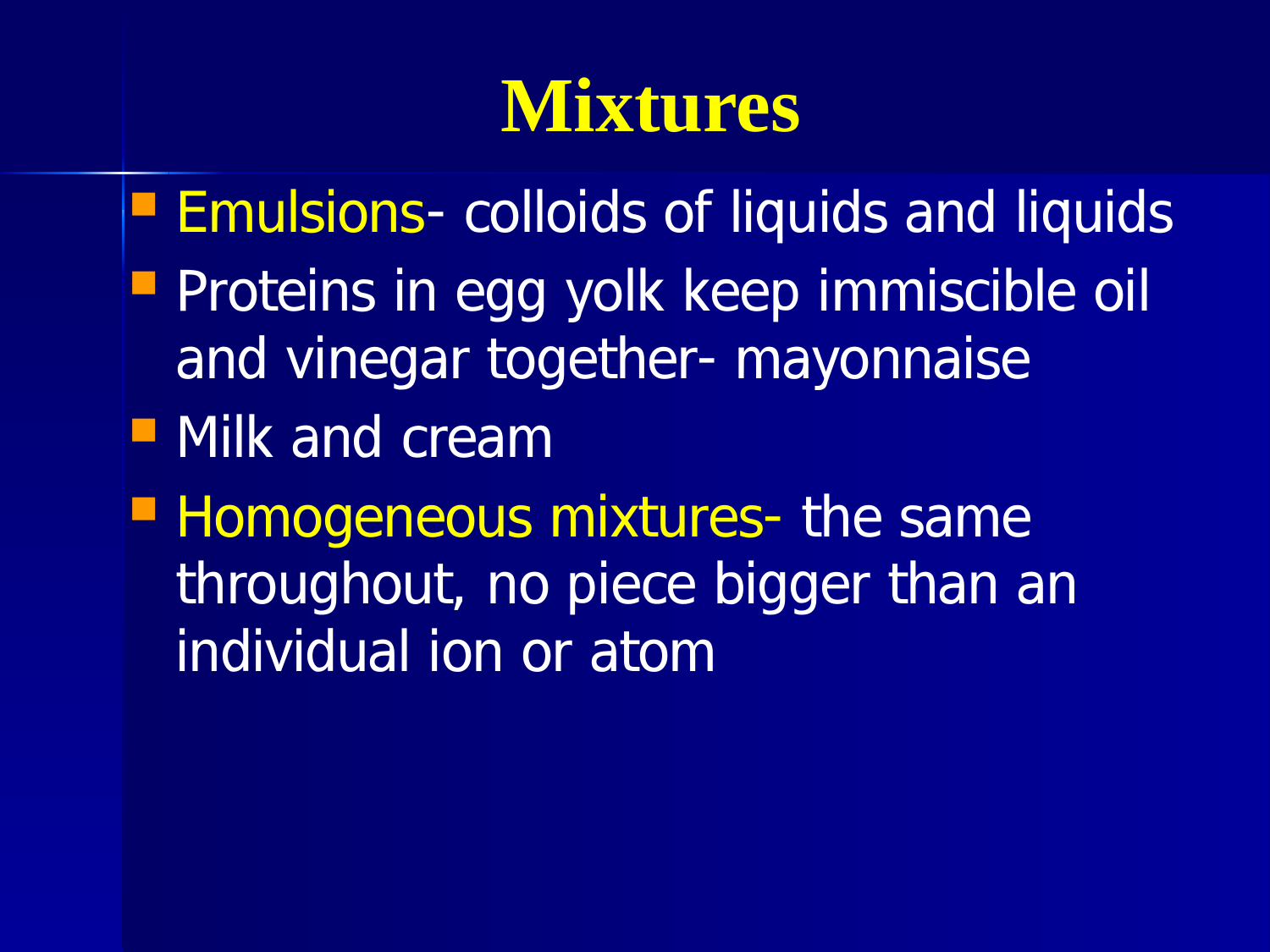

# Mixtures
Emulsions- colloids of liquids and liquids
Proteins in egg yolk keep immiscible oil and vinegar together- mayonnaise
Milk and cream
Homogeneous mixtures- the same throughout, no piece bigger than an individual ion or atom